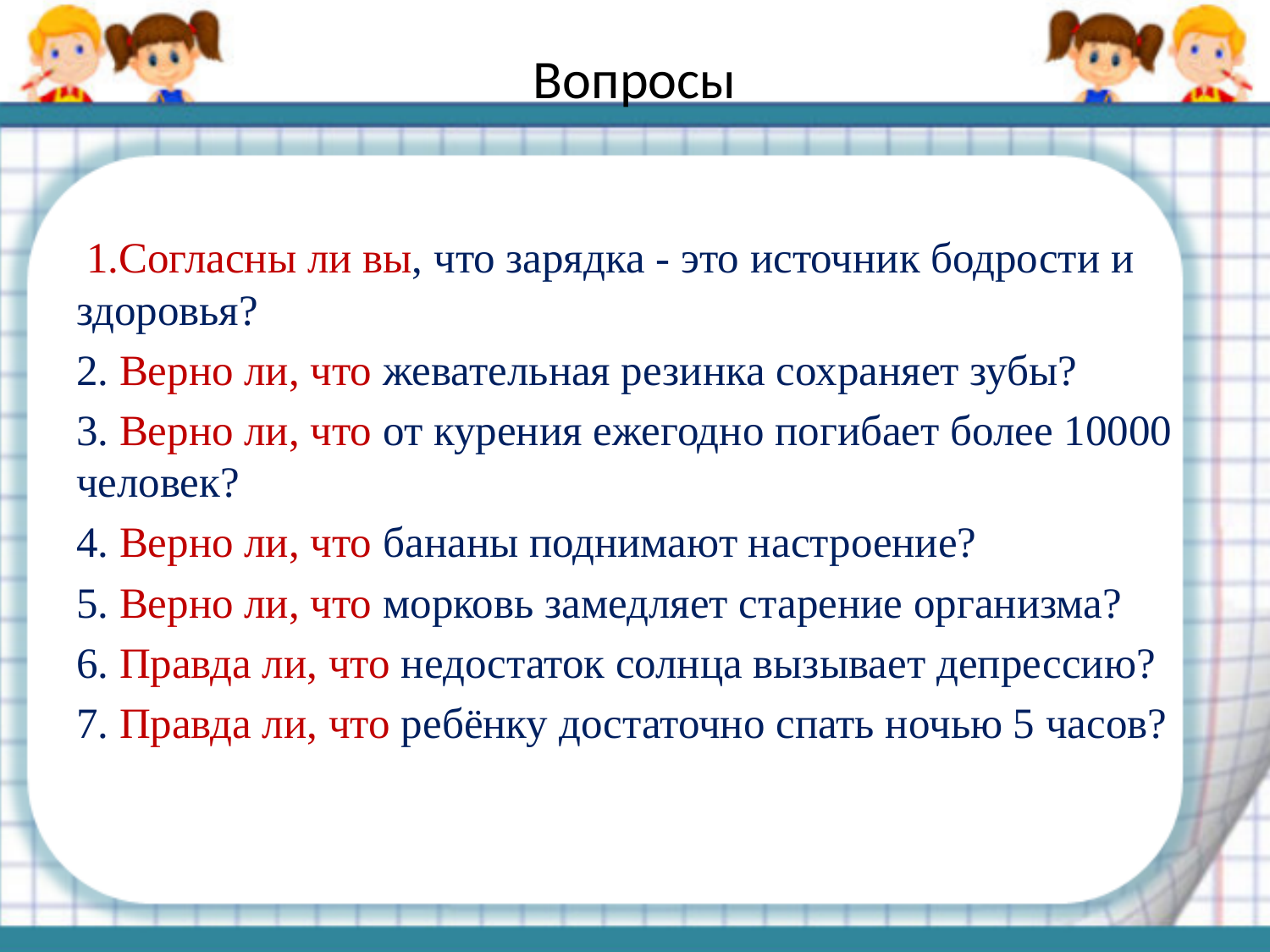

# Вопросы
 1.Согласны ли вы, что зарядка - это источник бодрости и здоровья?
2. Верно ли, что жевательная резинка сохраняет зубы?
3. Верно ли, что от курения ежегодно погибает более 10000 человек?
4. Верно ли, что бананы поднимают настроение?
5. Верно ли, что морковь замедляет старение организма?
6. Правда ли, что недостаток солнца вызывает депрессию?
7. Правда ли, что ребёнку достаточно спать ночью 5 часов?